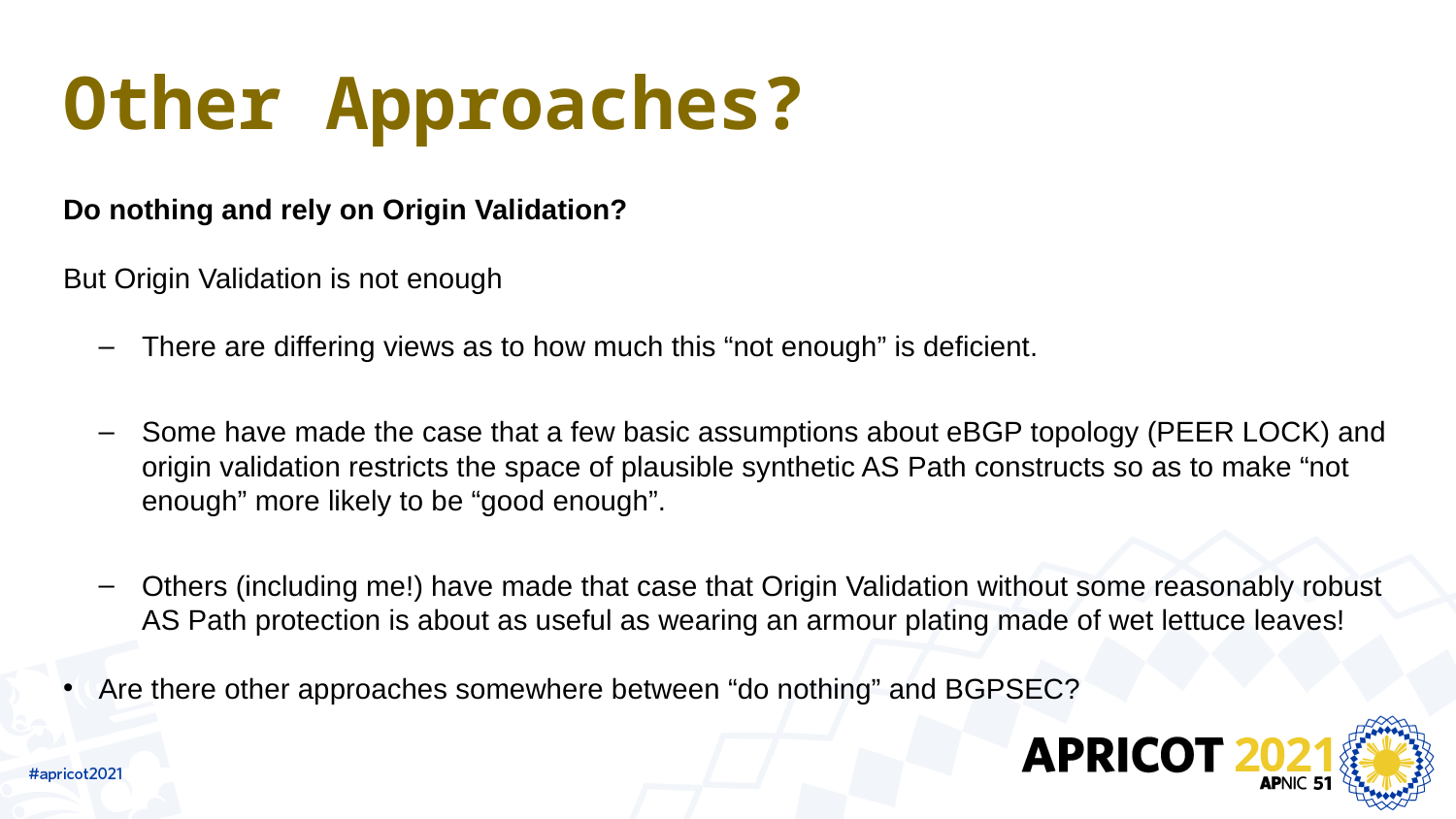

# Other Approaches?
Do nothing and rely on Origin Validation?

But Origin Validation is not enough

There are differing views as to how much this “not enough” is deficient.

Some have made the case that a few basic assumptions about eBGP topology (PEER LOCK) and origin validation restricts the space of plausible synthetic AS Path constructs so as to make “not enough” more likely to be “good enough”.

Others (including me!) have made that case that Origin Validation without some reasonably robust AS Path protection is about as useful as wearing an armour plating made of wet lettuce leaves!

Are there other approaches somewhere between “do nothing” and BGPSEC?